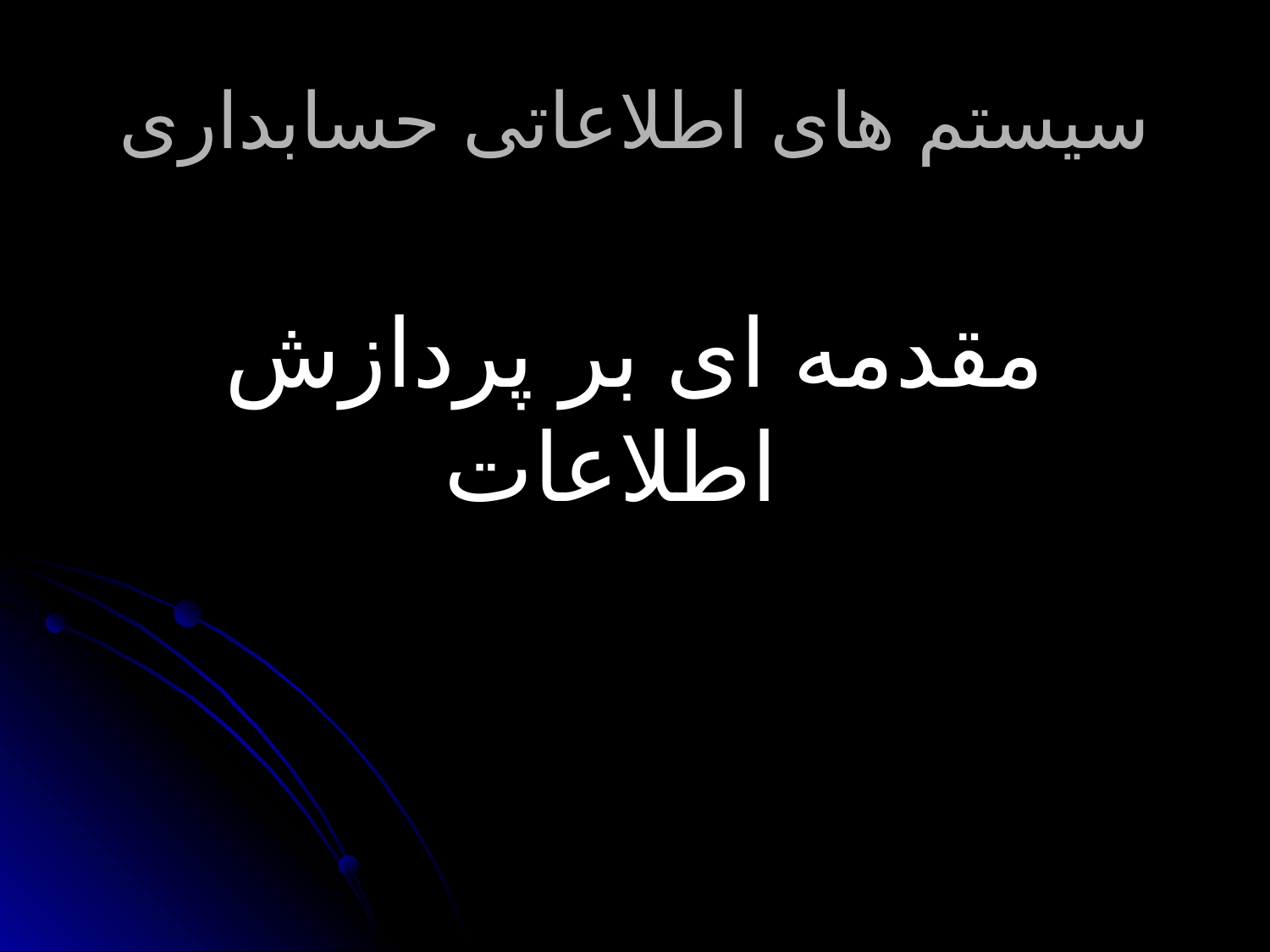

# سیستم های اطلاعاتی حسابداری
مقدمه ای بر پردازش اطلاعات